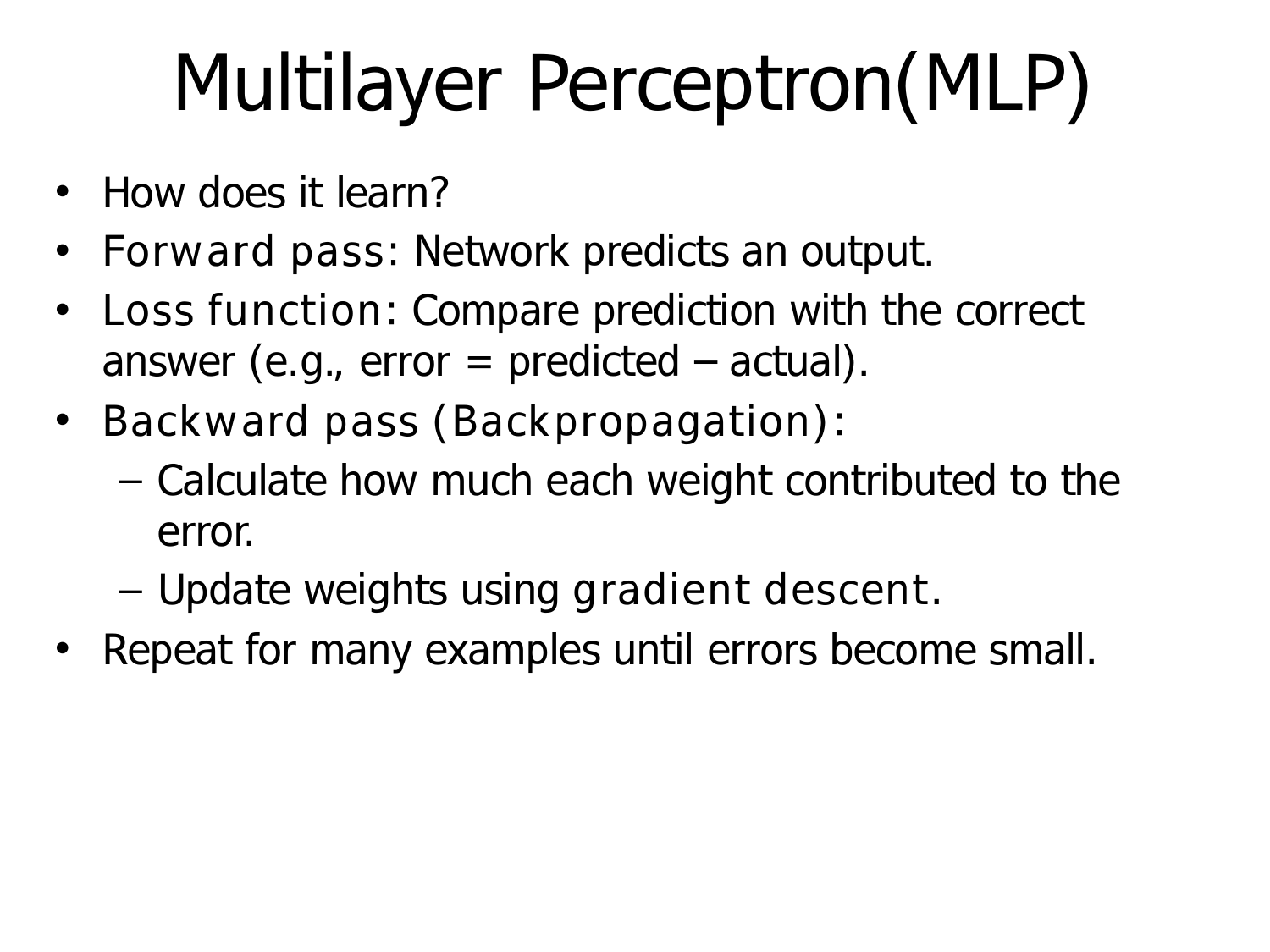

# Multilayer Perceptron(MLP)
How does it learn?
Forward pass: Network predicts an output.
Loss function: Compare prediction with the correct answer (e.g., error = predicted – actual).
Backward pass (Backpropagation):
Calculate how much each weight contributed to the error.
Update weights using gradient descent.
Repeat for many examples until errors become small.